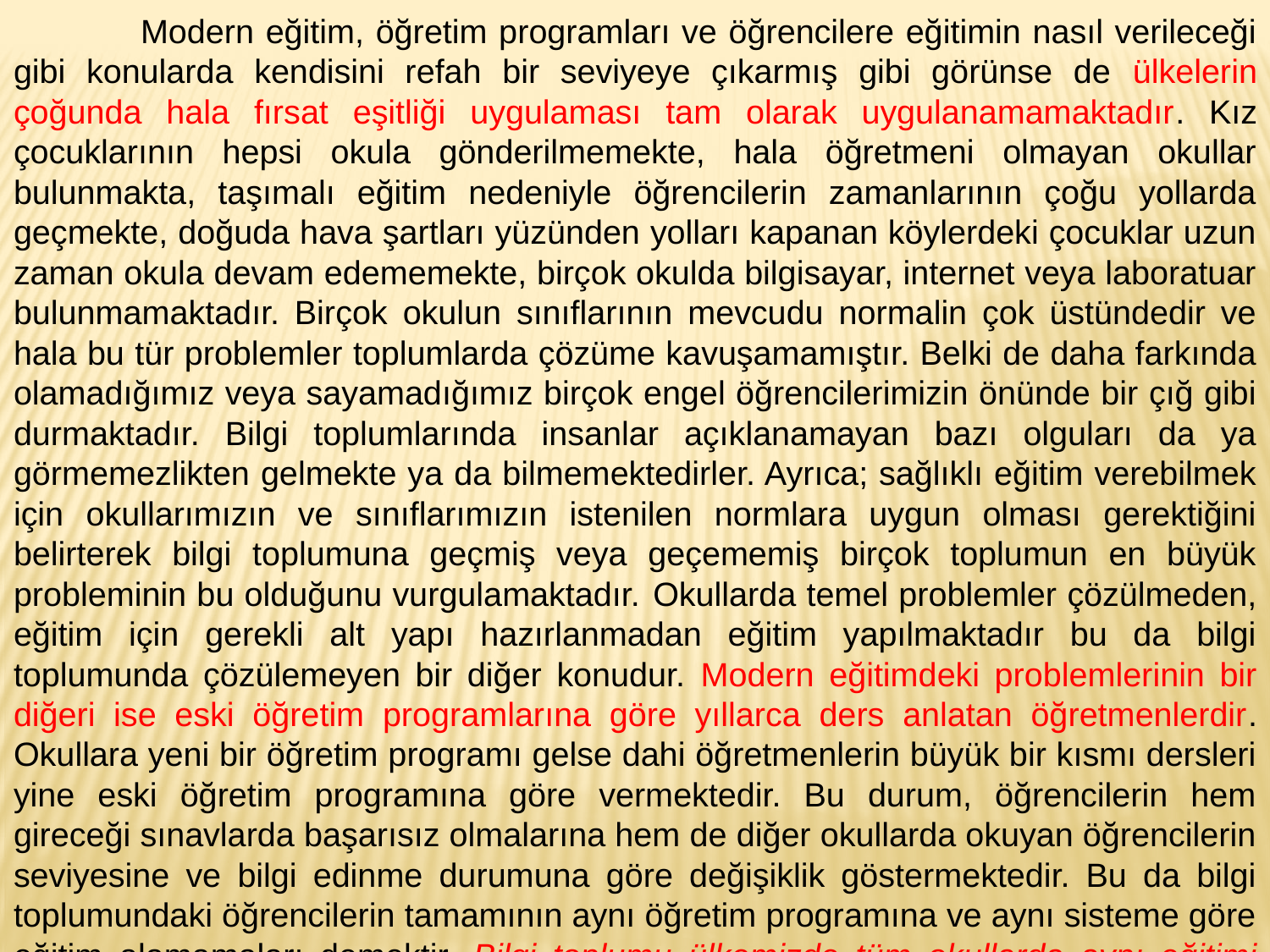

Modern eğitim, öğretim programları ve öğrencilere eğitimin nasıl verileceği gibi konularda kendisini refah bir seviyeye çıkarmış gibi görünse de ülkelerin çoğunda hala fırsat eşitliği uygulaması tam olarak uygulanamamaktadır. Kız çocuklarının hepsi okula gönderilmemekte, hala öğretmeni olmayan okullar bulunmakta, taşımalı eğitim nedeniyle öğrencilerin zamanlarının çoğu yollarda geçmekte, doğuda hava şartları yüzünden yolları kapanan köylerdeki çocuklar uzun zaman okula devam edememekte, birçok okulda bilgisayar, internet veya laboratuar bulunmamaktadır. Birçok okulun sınıflarının mevcudu normalin çok üstündedir ve hala bu tür problemler toplumlarda çözüme kavuşamamıştır. Belki de daha farkında olamadığımız veya sayamadığımız birçok engel öğrencilerimizin önünde bir çığ gibi durmaktadır. Bilgi toplumlarında insanlar açıklanamayan bazı olguları da ya görmemezlikten gelmekte ya da bilmemektedirler. Ayrıca; sağlıklı eğitim verebilmek için okullarımızın ve sınıflarımızın istenilen normlara uygun olması gerektiğini belirterek bilgi toplumuna geçmiş veya geçememiş birçok toplumun en büyük probleminin bu olduğunu vurgulamaktadır. 	Okullarda temel problemler çözülmeden, eğitim için gerekli alt yapı hazırlanmadan eğitim yapılmaktadır bu da bilgi toplumunda çözülemeyen bir diğer konudur. Modern eğitimdeki problemlerinin bir diğeri ise eski öğretim programlarına göre yıllarca ders anlatan öğretmenlerdir. Okullara yeni bir öğretim programı gelse dahi öğretmenlerin büyük bir kısmı dersleri yine eski öğretim programına göre vermektedir. Bu durum, öğrencilerin hem gireceği sınavlarda başarısız olmalarına hem de diğer okullarda okuyan öğrencilerin seviyesine ve bilgi edinme durumuna göre değişiklik göstermektedir. Bu da bilgi toplumundaki öğrencilerin tamamının aynı öğretim programına ve aynı sisteme göre eğitim alamamaları demektir. Bilgi toplumu ülkemizde tüm okullarda aynı eğitimi verme konusunda da yetersiz kalmaktadır.